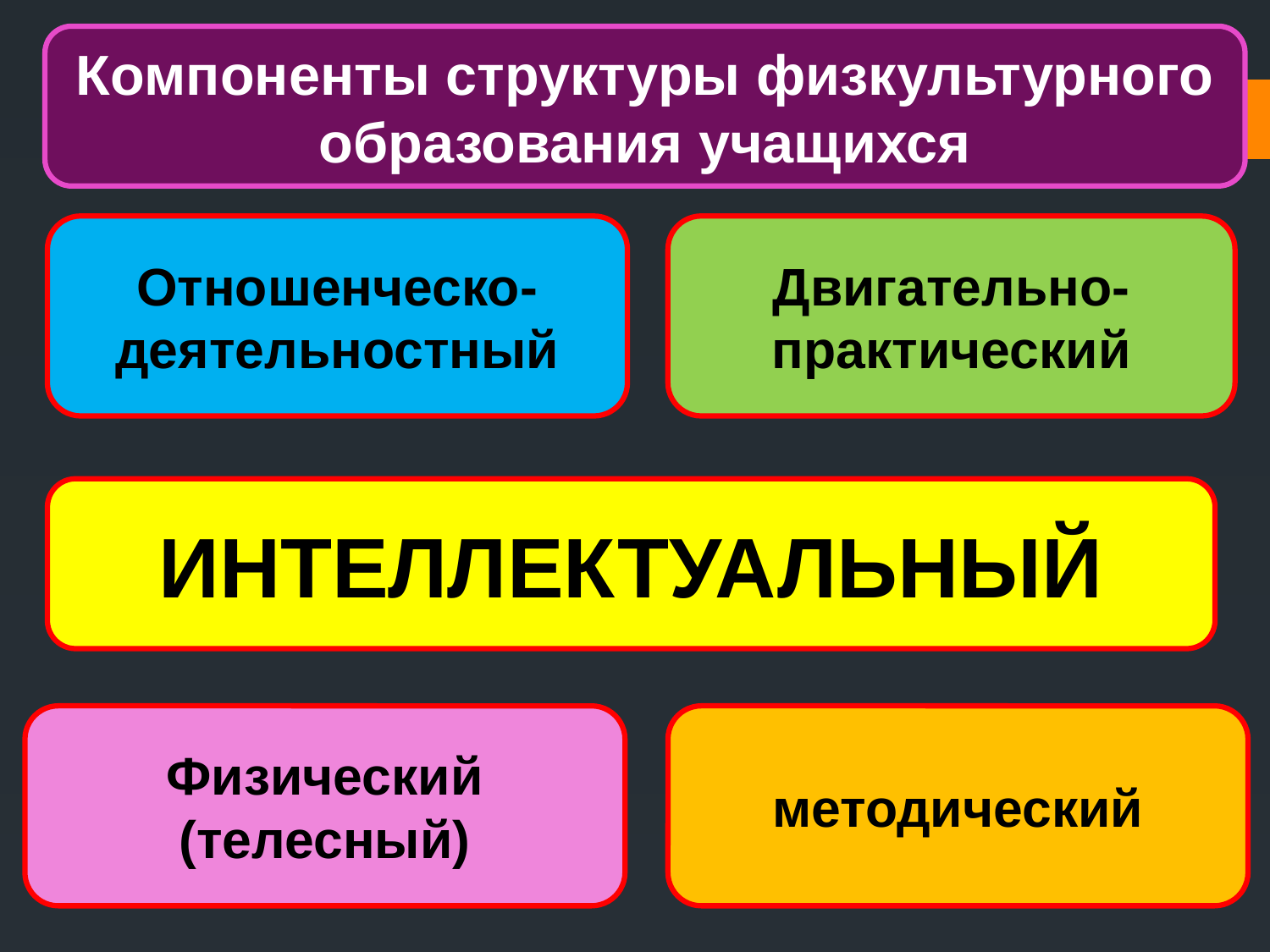

#
Компоненты структуры физкультурного образования учащихся
Отношенческо-деятельностный
Двигательно-практический
ИНТЕЛЛЕКТУАЛЬНЫЙ
Физический (телесный)
методический